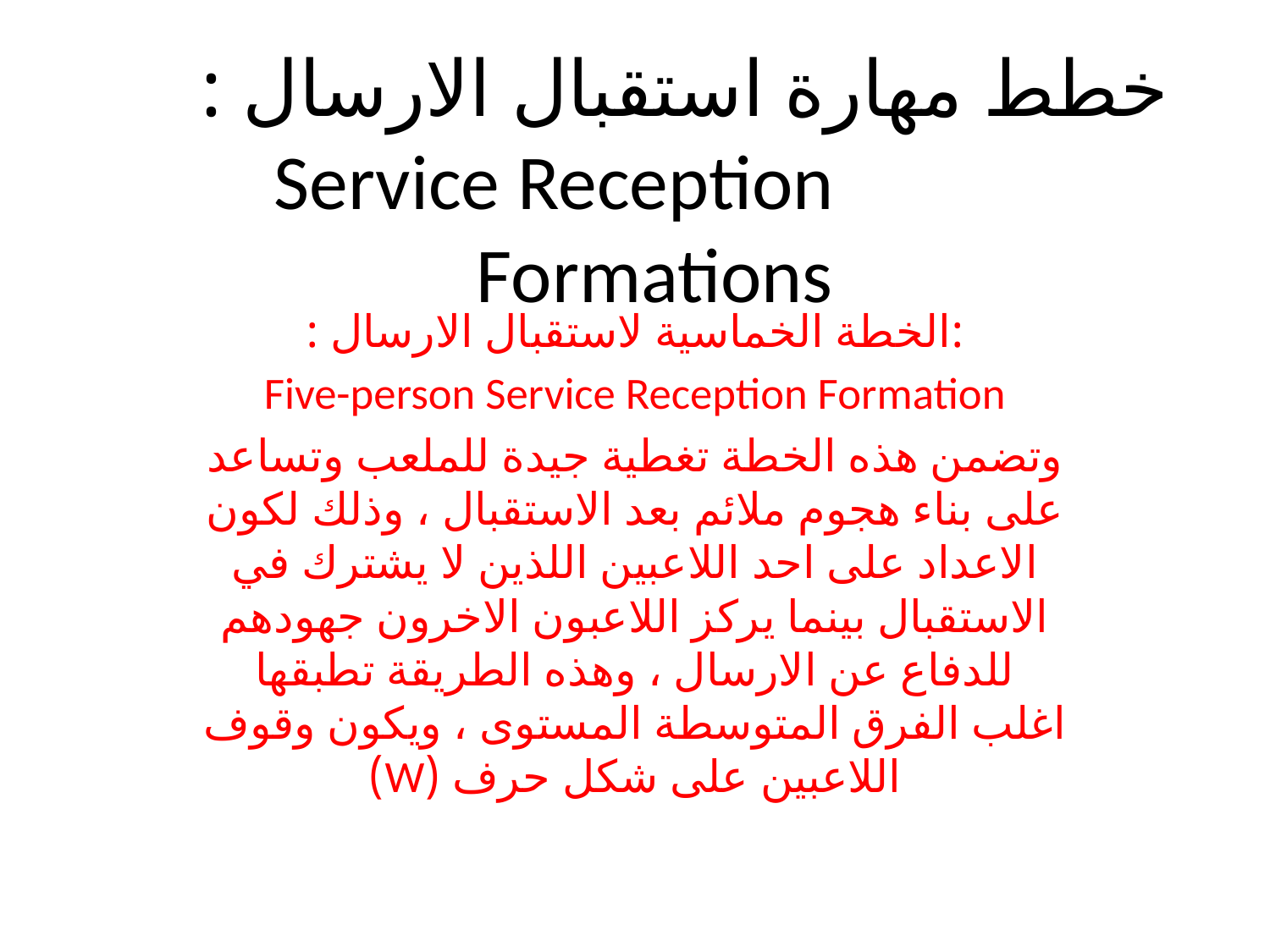

# خطط مهارة استقبال الارسال :              Service Reception Formations
:الخطة الخماسية لاستقبال الارسال :
	Five-person Service Reception Formation
وتضمن هذه الخطة تغطية جيدة للملعب وتساعد على بناء هجوم ملائم بعد الاستقبال ، وذلك لكون الاعداد على احد اللاعبين اللذين لا يشترك في الاستقبال بينما يركز اللاعبون الاخرون جهودهم للدفاع عن الارسال ، وهذه الطريقة تطبقها اغلب الفرق المتوسطة المستوى ، ويكون وقوف اللاعبين على شكل حرف (W)